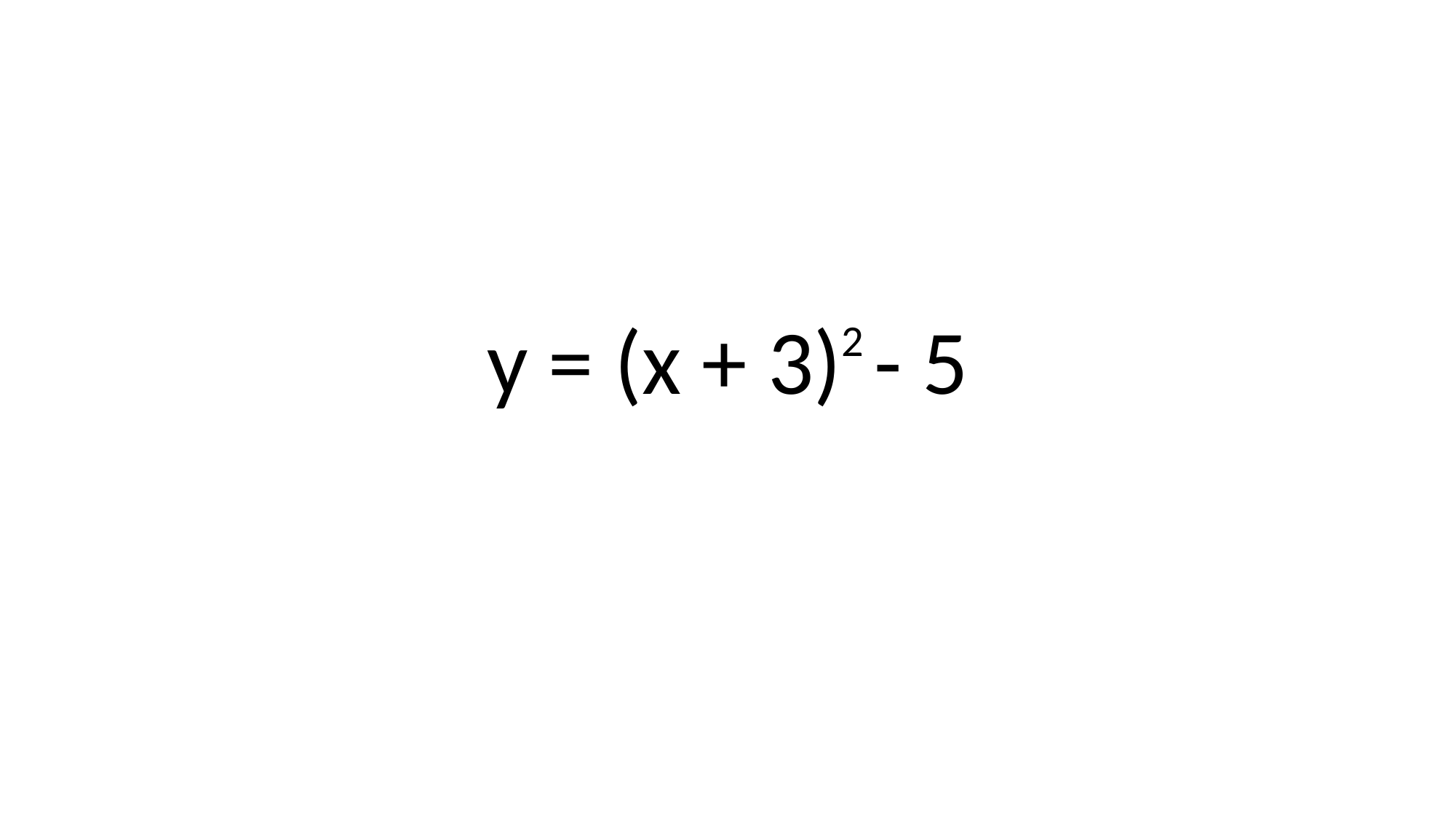

# y = (x + 3)2 - 5